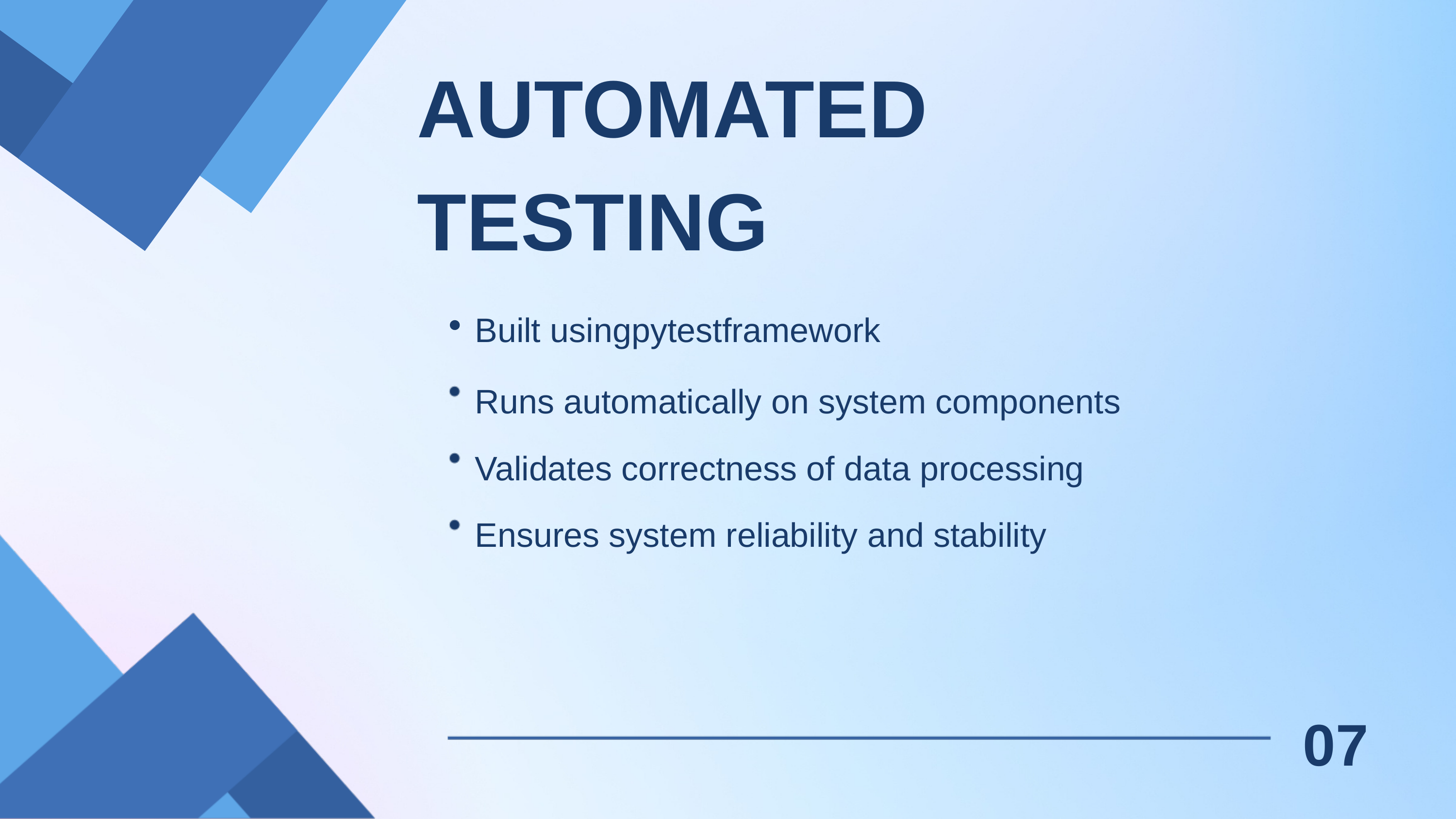

AUTOMATED TESTING
Built usingpytestframework

Runs automatically on system components Validates correctness of data processing Ensures system reliability and stability
07